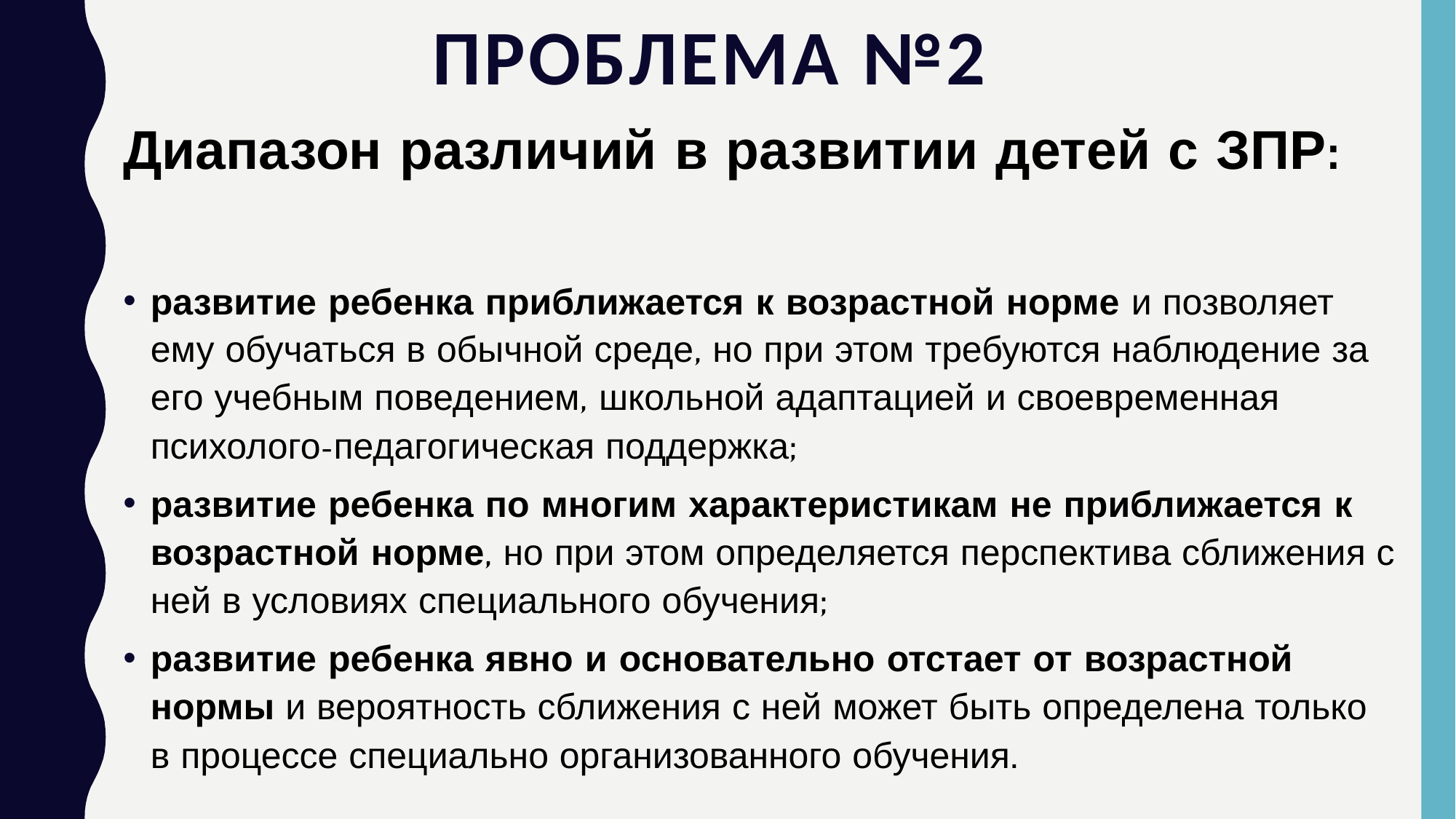

# Проблема №2
Диапазон различий в развитии детей с ЗПР:

развитие ребенка приближается к возрастной норме и позволяет ему обучаться в обычной среде, но при этом требуются наблюдение за его учебным поведением, школьной адаптацией и своевременная психолого-педагогическая поддержка;
развитие ребенка по многим характеристикам не приближается к возрастной норме, но при этом определяется перспектива сближения с ней в условиях специального обучения;
развитие ребенка явно и основательно отстает от возрастной нормы и вероятность сближения с ней может быть определена только в процессе специально организованного обучения.